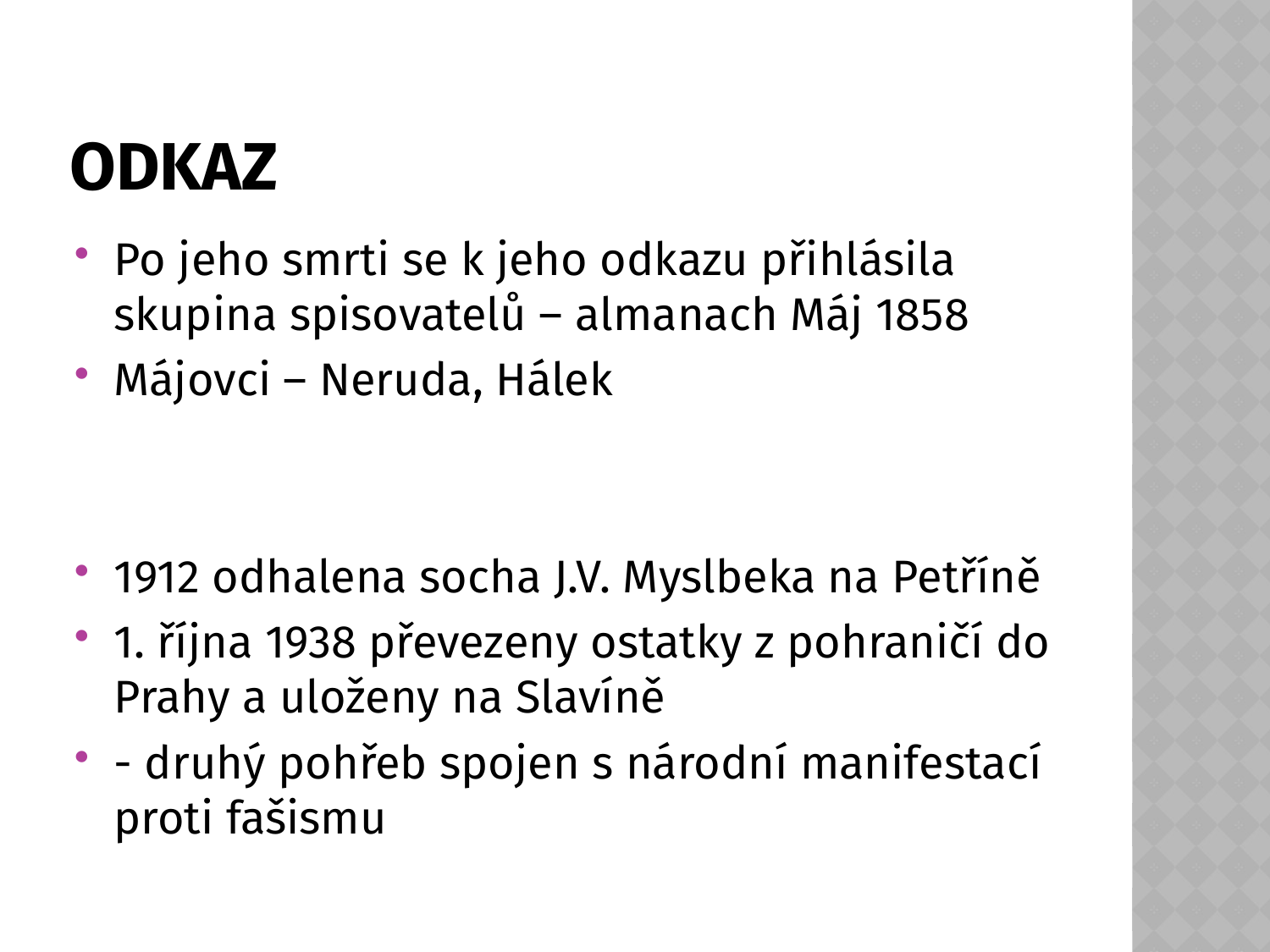

# ODKAZ
Po jeho smrti se k jeho odkazu přihlásila skupina spisovatelů – almanach Máj 1858
Májovci – Neruda, Hálek

1912 odhalena socha J.V. Myslbeka na Petříně
1. října 1938 převezeny ostatky z pohraničí do Prahy a uloženy na Slavíně
- druhý pohřeb spojen s národní manifestací proti fašismu